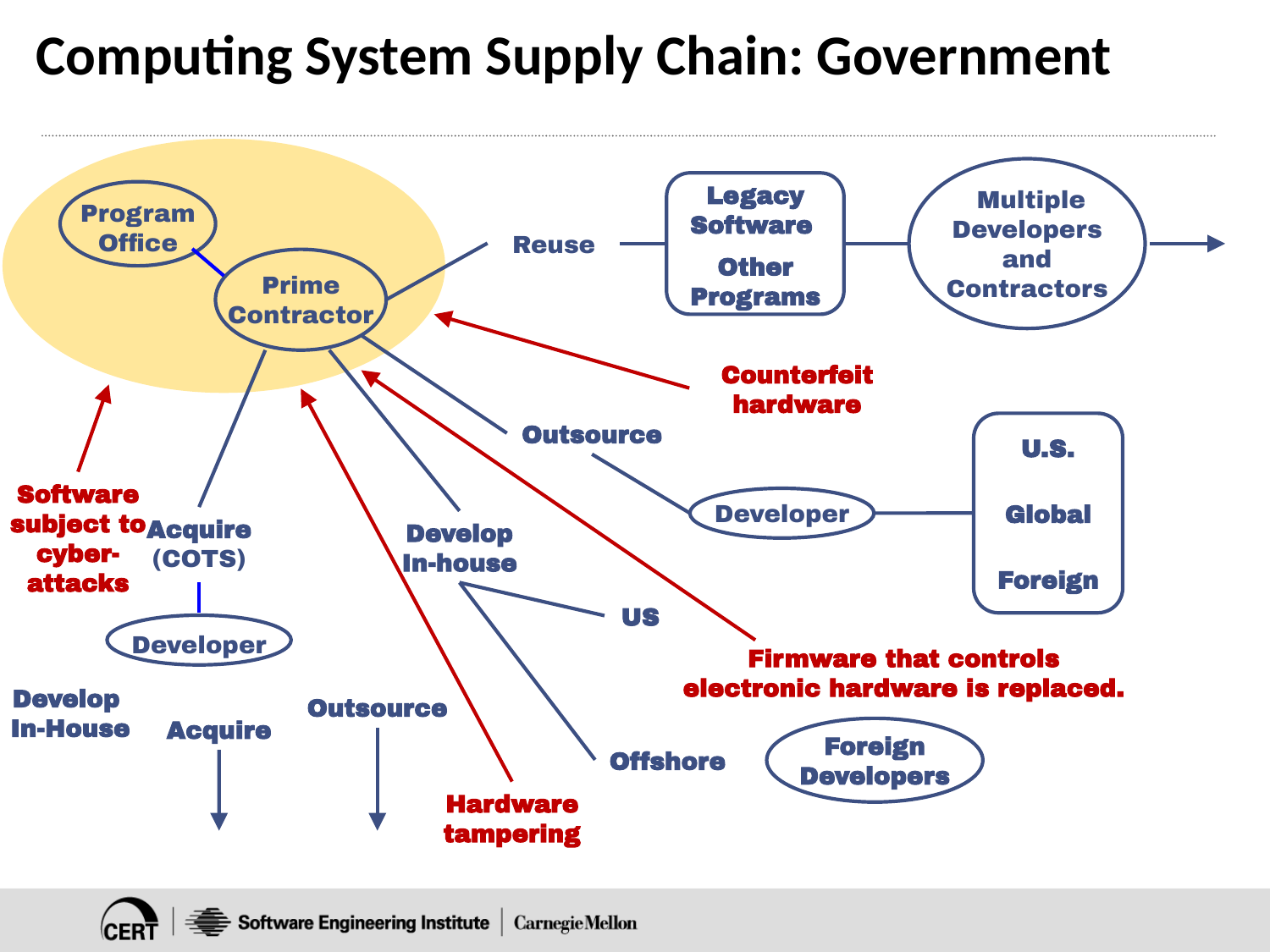

# Computing System Supply Chain: Government

Program Office

Prime Contractor

Legacy Software
Other Programs
 Multiple Developers and Contractors
Reuse
Counterfeit hardware
Firmware that controls electronic hardware is replaced.
Software subject to cyber-attacks
Hardware tampering
Outsource

U.S.
Global
Foreign

Developer
Acquire (COTS)
Develop In-house
US

Developer
Develop
In-House
Outsource
Acquire

Foreign Developers
Offshore